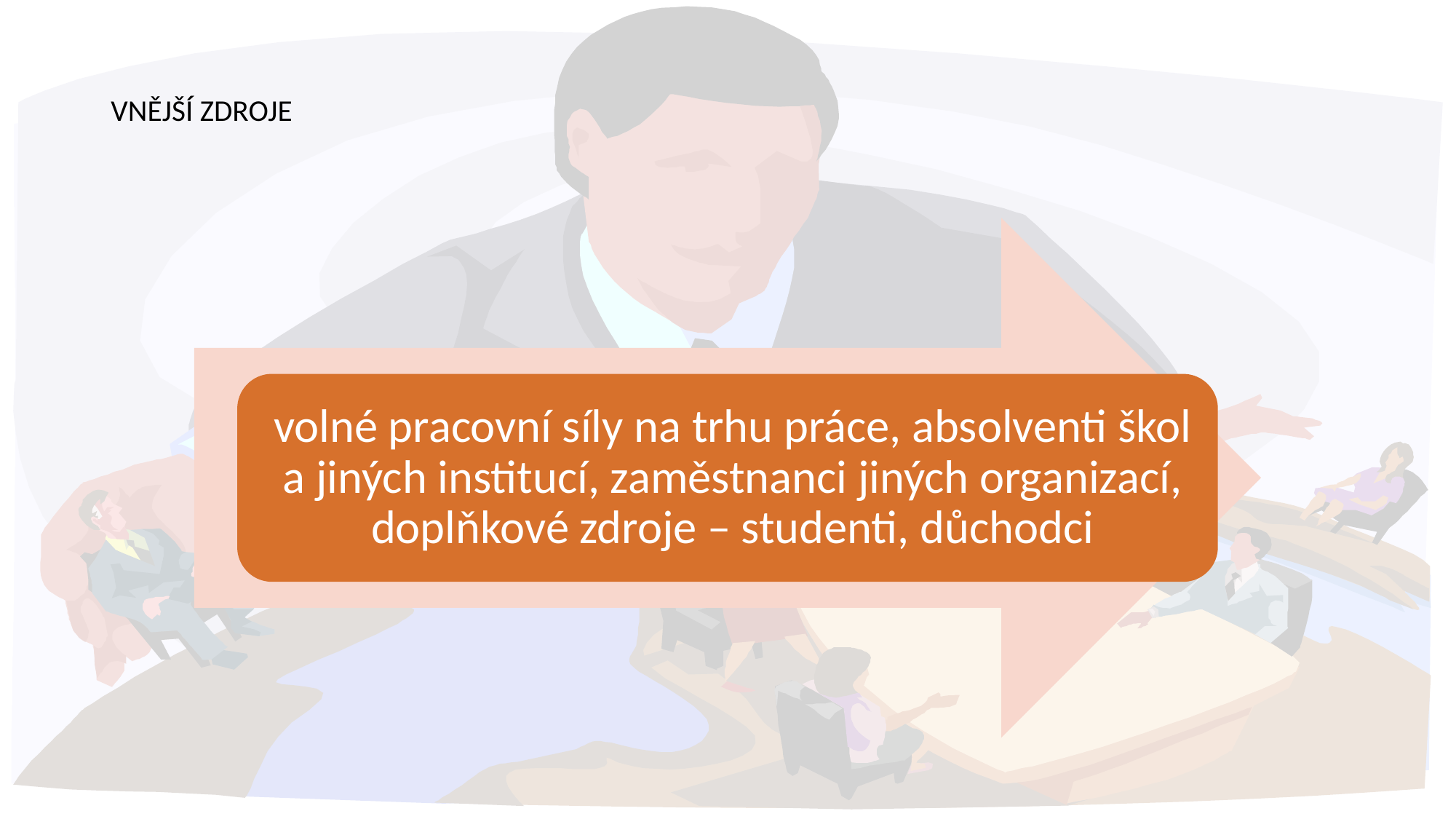

# VNĚJŠÍ ZDROJE
volné pracovní síly na trhu práce, absolventi škol a jiných institucí, zaměstnanci jiných organizací, doplňkové zdroje – studenti, důchodci